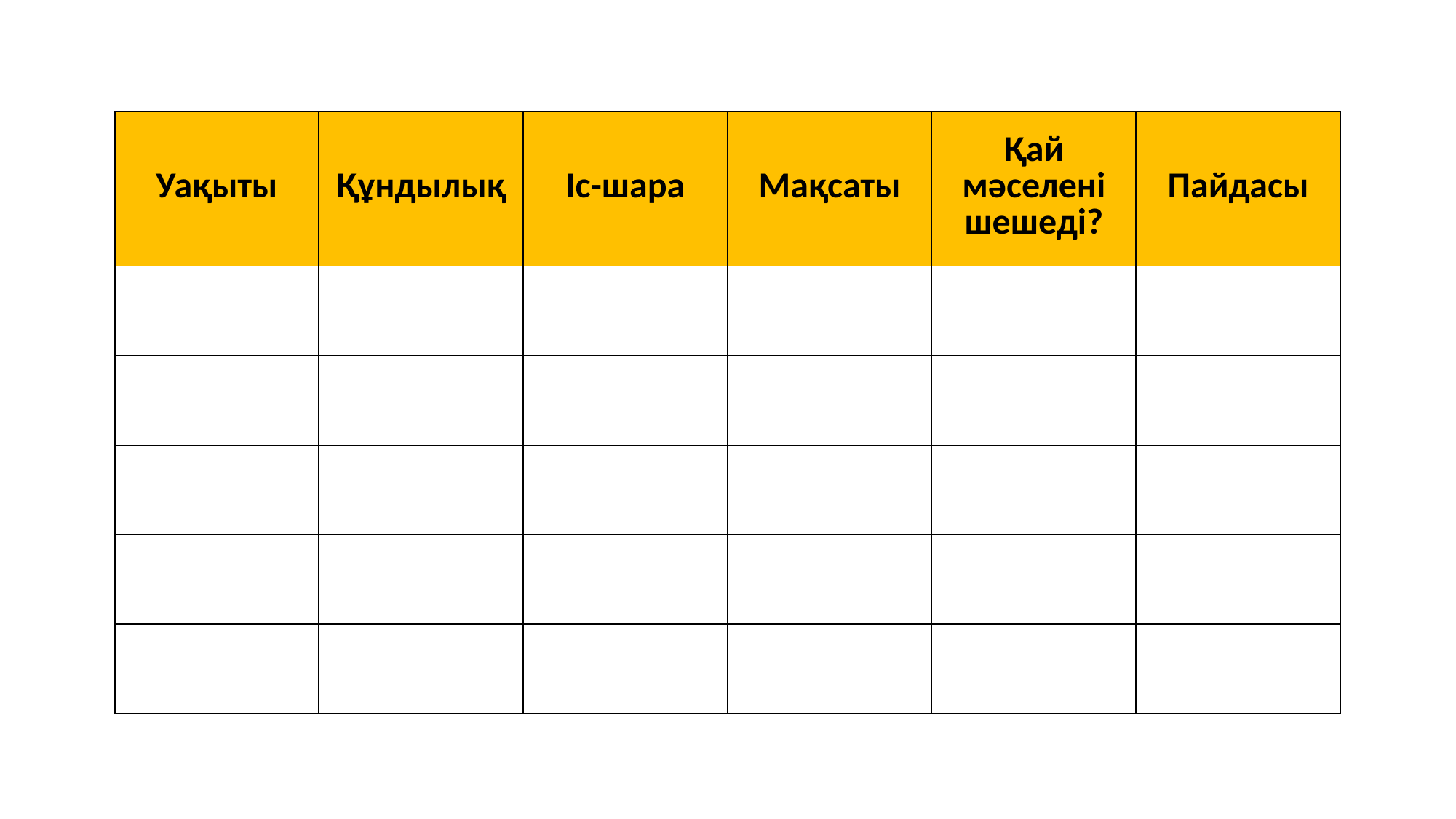

| Уақыты | Құндылық | Іс-шара | Мақсаты | Қай мәселені шешеді? | Пайдасы |
| --- | --- | --- | --- | --- | --- |
|  |  |  |  |  |  |
|  |  |  |  |  |  |
|  |  |  |  |  |  |
|  |  |  |  |  |  |
|  |  |  |  |  |  |